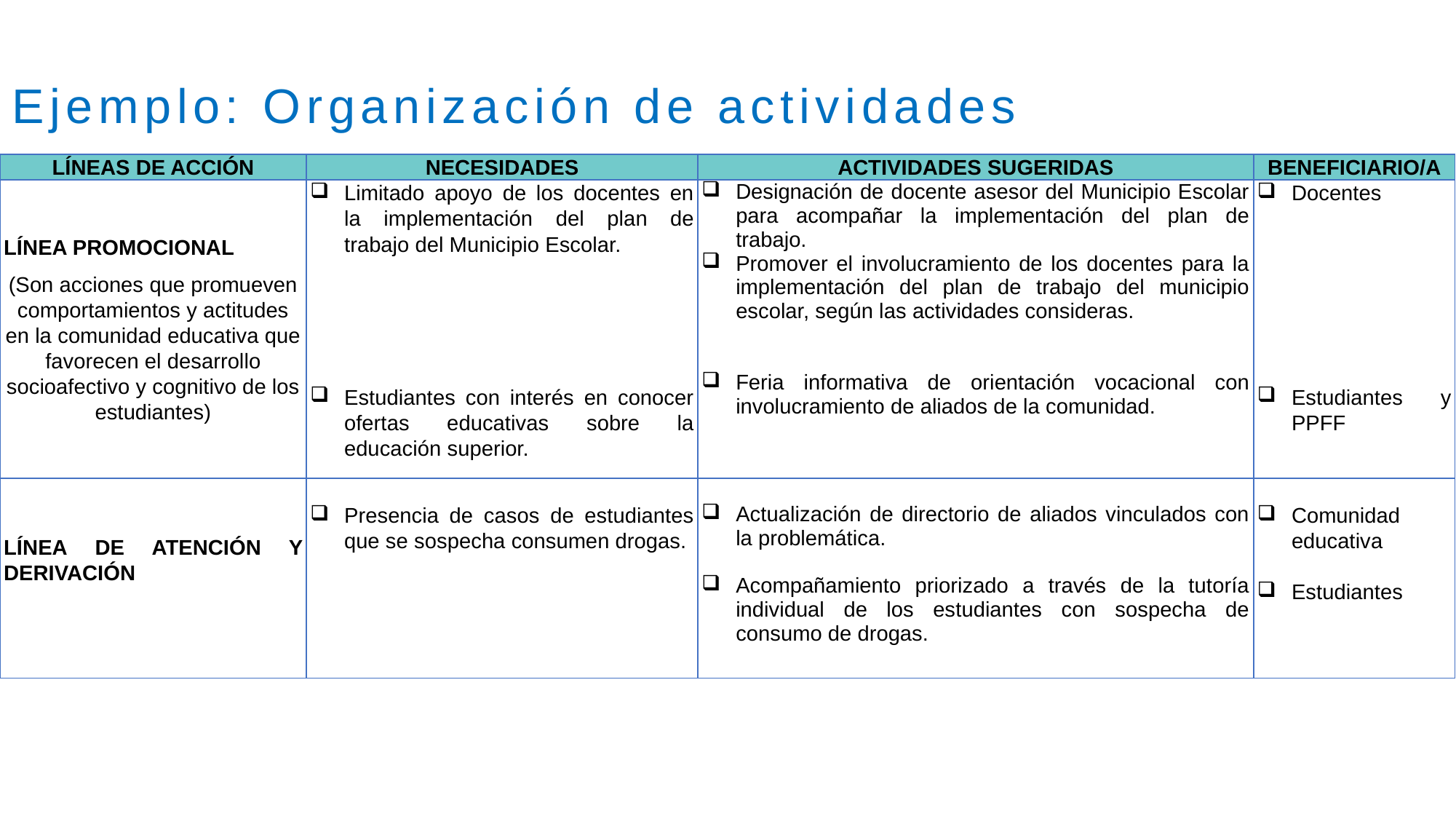

# Ejemplo: Organización de actividades
| LÍNEAS DE ACCIÓN | NECESIDADES | ACTIVIDADES SUGERIDAS | BENEFICIARIO/A |
| --- | --- | --- | --- |
| LÍNEA PROMOCIONAL (Son acciones que promueven comportamientos y actitudes en la comunidad educativa que favorecen el desarrollo socioafectivo y cognitivo de los estudiantes) | Limitado apoyo de los docentes en la implementación del plan de trabajo del Municipio Escolar. Estudiantes con interés en conocer ofertas educativas sobre la educación superior. | Designación de docente asesor del Municipio Escolar para acompañar la implementación del plan de trabajo. Promover el involucramiento de los docentes para la implementación del plan de trabajo del municipio escolar, según las actividades consideras. Feria informativa de orientación vocacional con involucramiento de aliados de la comunidad. | Docentes Estudiantes y PPFF |
| LÍNEA DE ATENCIÓN Y DERIVACIÓN | Presencia de casos de estudiantes que se sospecha consumen drogas. | Actualización de directorio de aliados vinculados con la problemática. Acompañamiento priorizado a través de la tutoría individual de los estudiantes con sospecha de consumo de drogas. | Comunidad educativa Estudiantes |